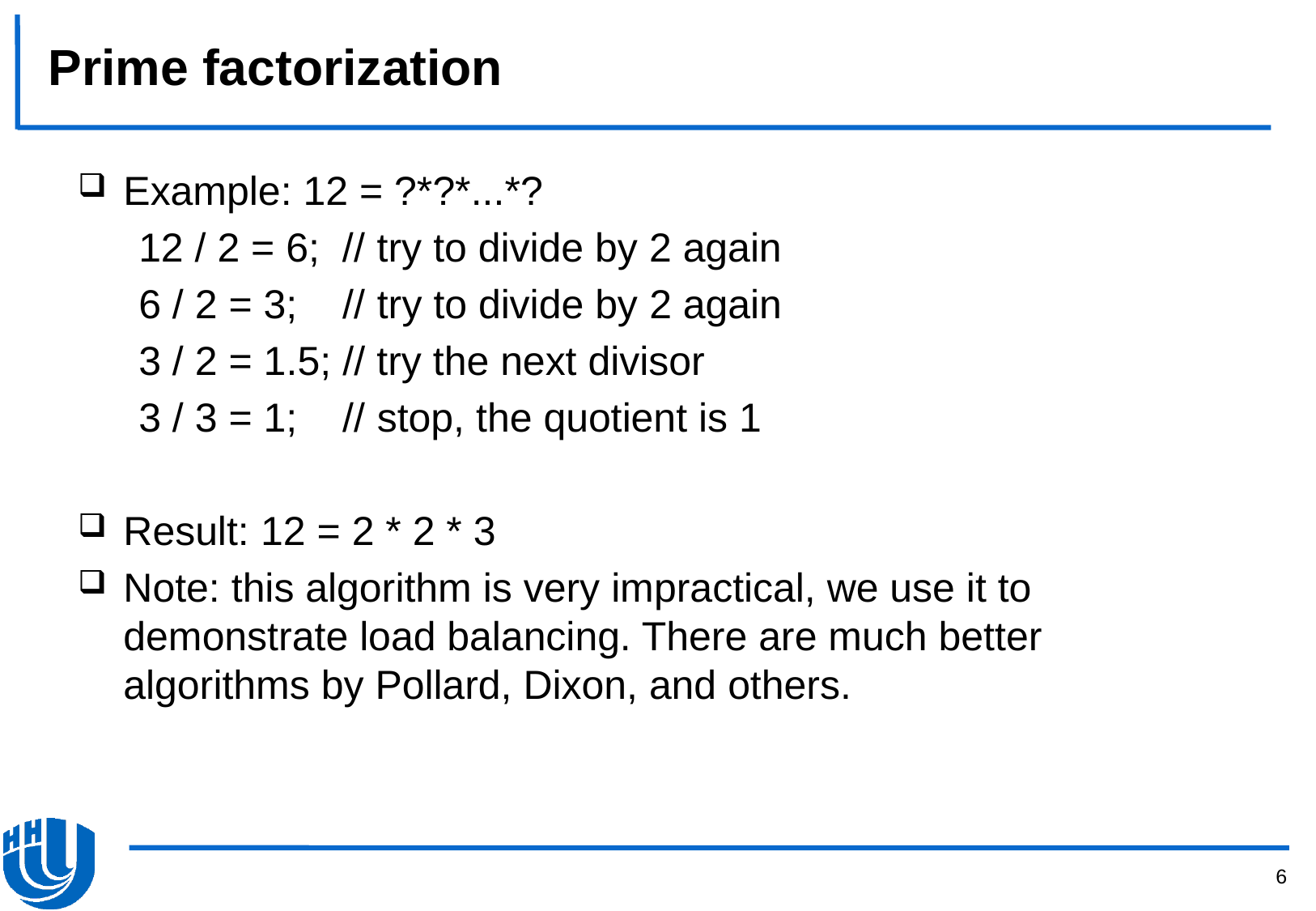

# Prime factorization
Example: 12 = ?*?*...*?
12 / 2 = 6;  // try to divide by 2 again
6 / 2 = 3;    // try to divide by 2 again
3 / 2 = 1.5; // try the next divisor
3 / 3 = 1;    // stop, the quotient is 1

Result: 12 = 2 * 2 * 3
Note: this algorithm is very impractical, we use it to demonstrate load balancing. There are much better algorithms by Pollard, Dixon, and others.